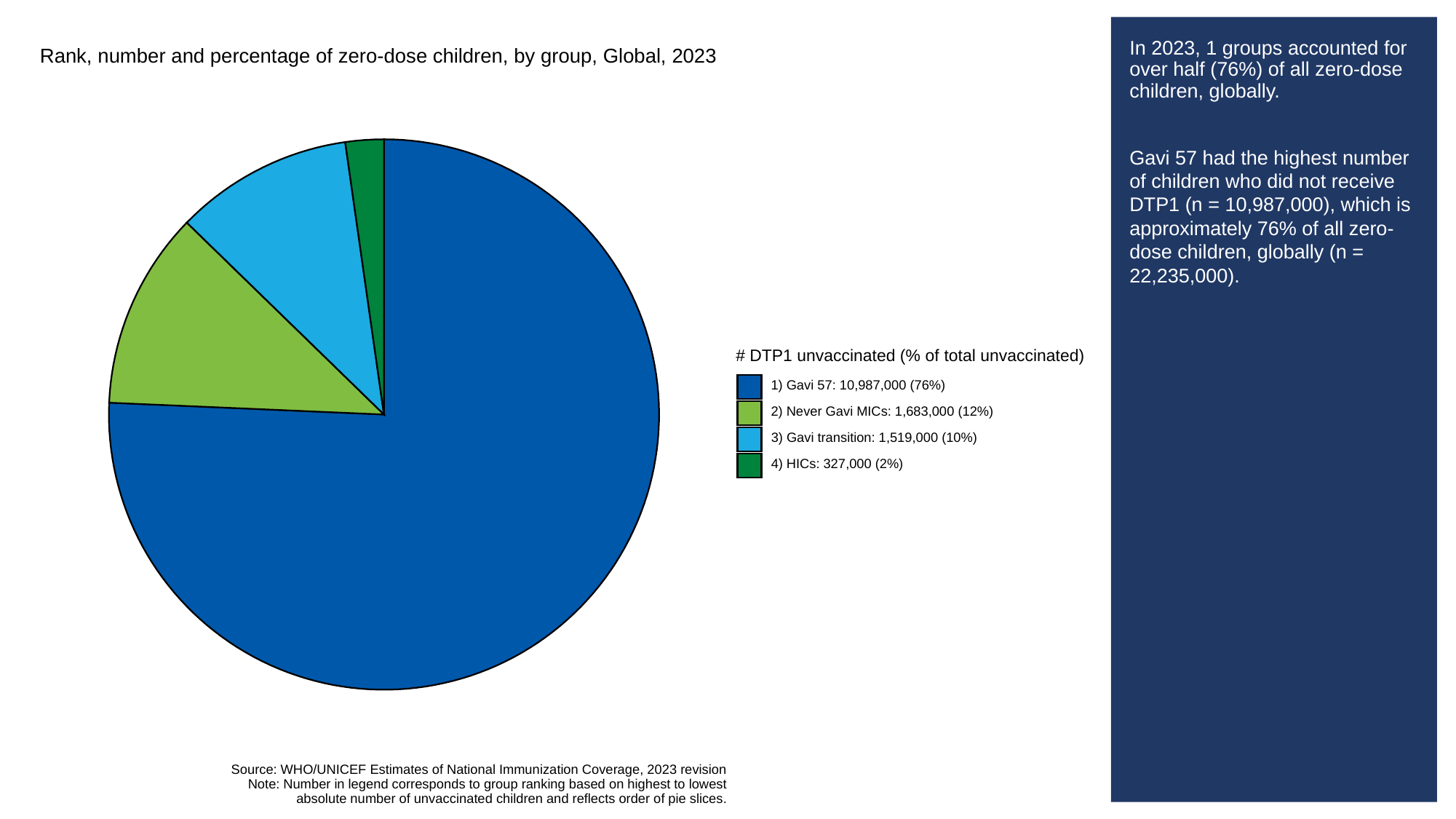

# In 2023, 1 groups accounted for over half (76%) of all zero-dose children, globally.

Gavi 57 had the highest number of children who did not receive DTP1 (n = 10,987,000), which is approximately 76% of all zero-dose children, globally (n = 22,235,000).

Rank, number and percentage of zero-dose children, by group, Global, 2023

# DTP1 unvaccinated (% of total unvaccinated)

1) Gavi 57: 10,987,000 (76%)

2) Never Gavi MICs: 1,683,000 (12%)

3) Gavi transition: 1,519,000 (10%)

4) HICs: 327,000 (2%)
Source: WHO/UNICEF Estimates of National Immunization Coverage, 2023 revision
Note: Number in legend corresponds to group ranking based on highest to lowest
absolute number of unvaccinated children and reflects order of pie slices.